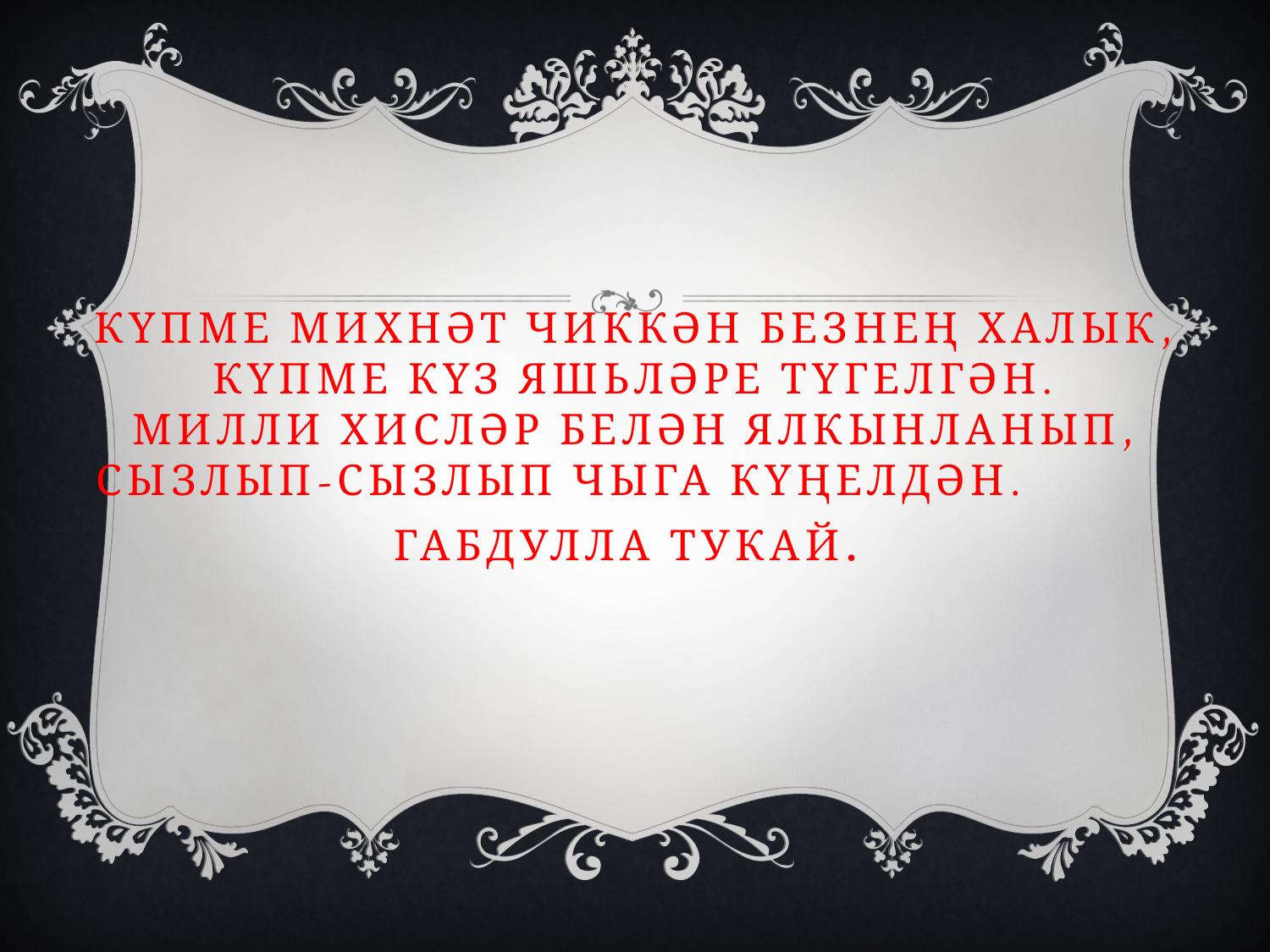

# Күпме михнәт чиккән безнең халык, Күпме күз яшьләре түгелгән. Милли хисләр белән ялкынланып, Сызлып-сызлып чыга күңелдән. Габдулла Тукай.